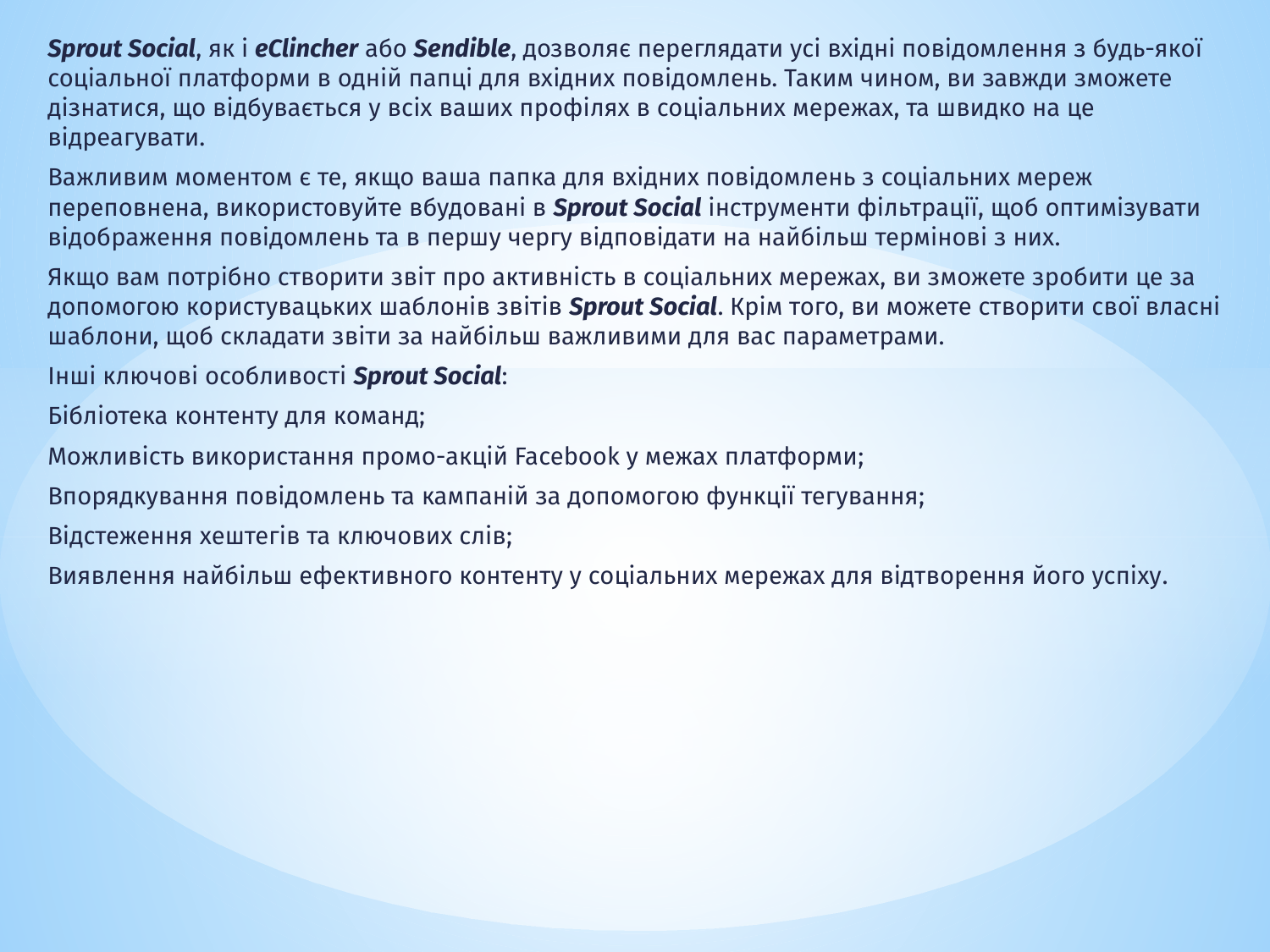

Sprout Social, як і eClincher або Sendible, дозволяє переглядати усі вхідні повідомлення з будь-якої соціальної платформи в одній папці для вхідних повідомлень. Таким чином, ви завжди зможете дізнатися, що відбувається у всіх ваших профілях в соціальних мережах, та швидко на це відреагувати.
Важливим моментом є те, якщо ваша папка для вхідних повідомлень з соціальних мереж переповнена, використовуйте вбудовані в Sprout Social інструменти фільтрації, щоб оптимізувати відображення повідомлень та в першу чергу відповідати на найбільш термінові з них.
Якщо вам потрібно створити звіт про активність в соціальних мережах, ви зможете зробити це за допомогою користувацьких шаблонів звітів Sprout Social. Крім того, ви можете створити свої власні шаблони, щоб складати звіти за найбільш важливими для вас параметрами.
Інші ключові особливості Sprout Social:
Бібліотека контенту для команд;
Можливість використання промо-акцій Facebook у межах платформи;
Впорядкування повідомлень та кампаній за допомогою функції тегування;
Відстеження хештегів та ключових слів;
Виявлення найбільш ефективного контенту у соціальних мережах для відтворення його успіху.